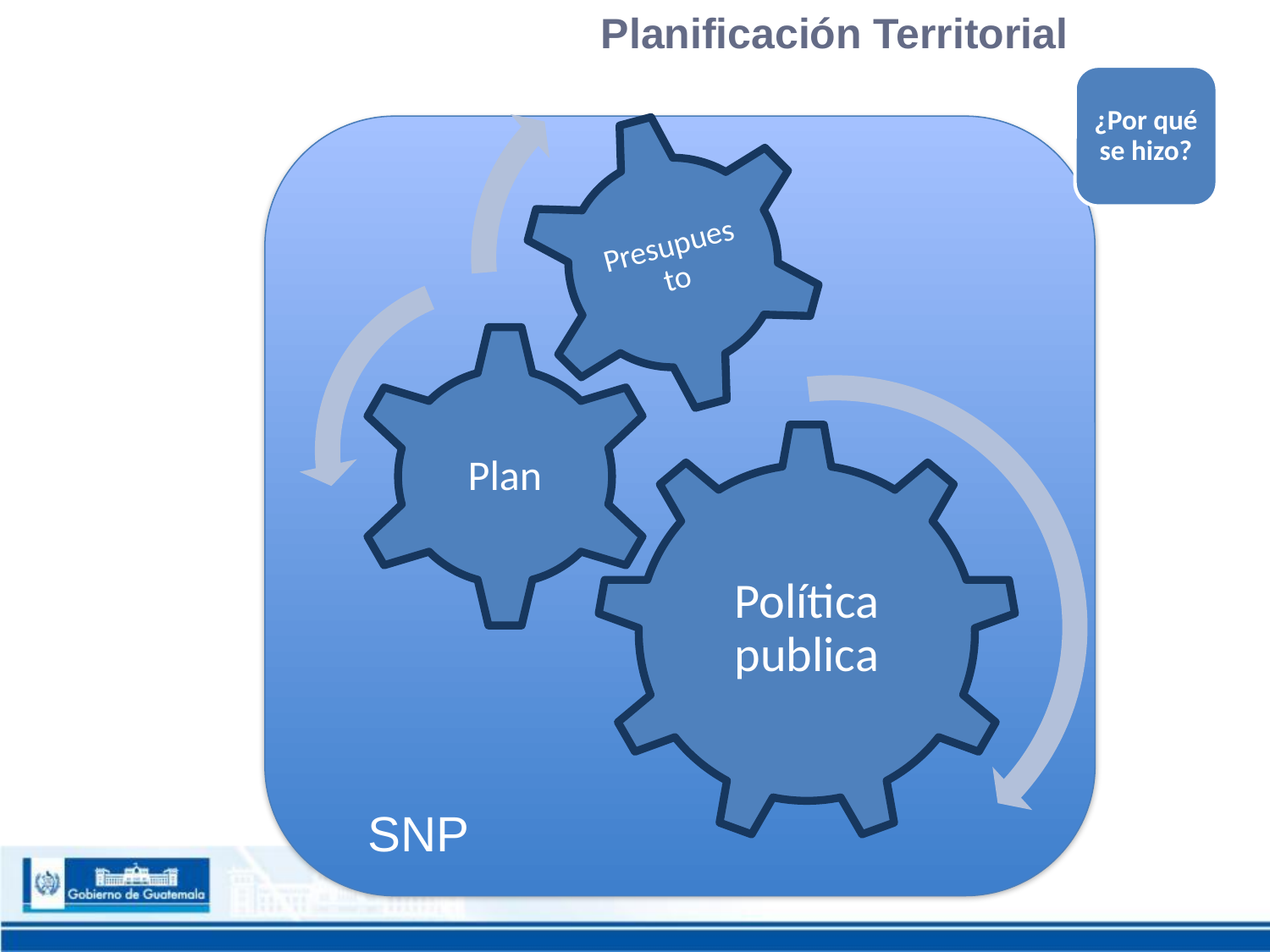

# Planificación Territorial

¿Por qué se hizo?
Política publica
Plan
Presupuesto

SNP